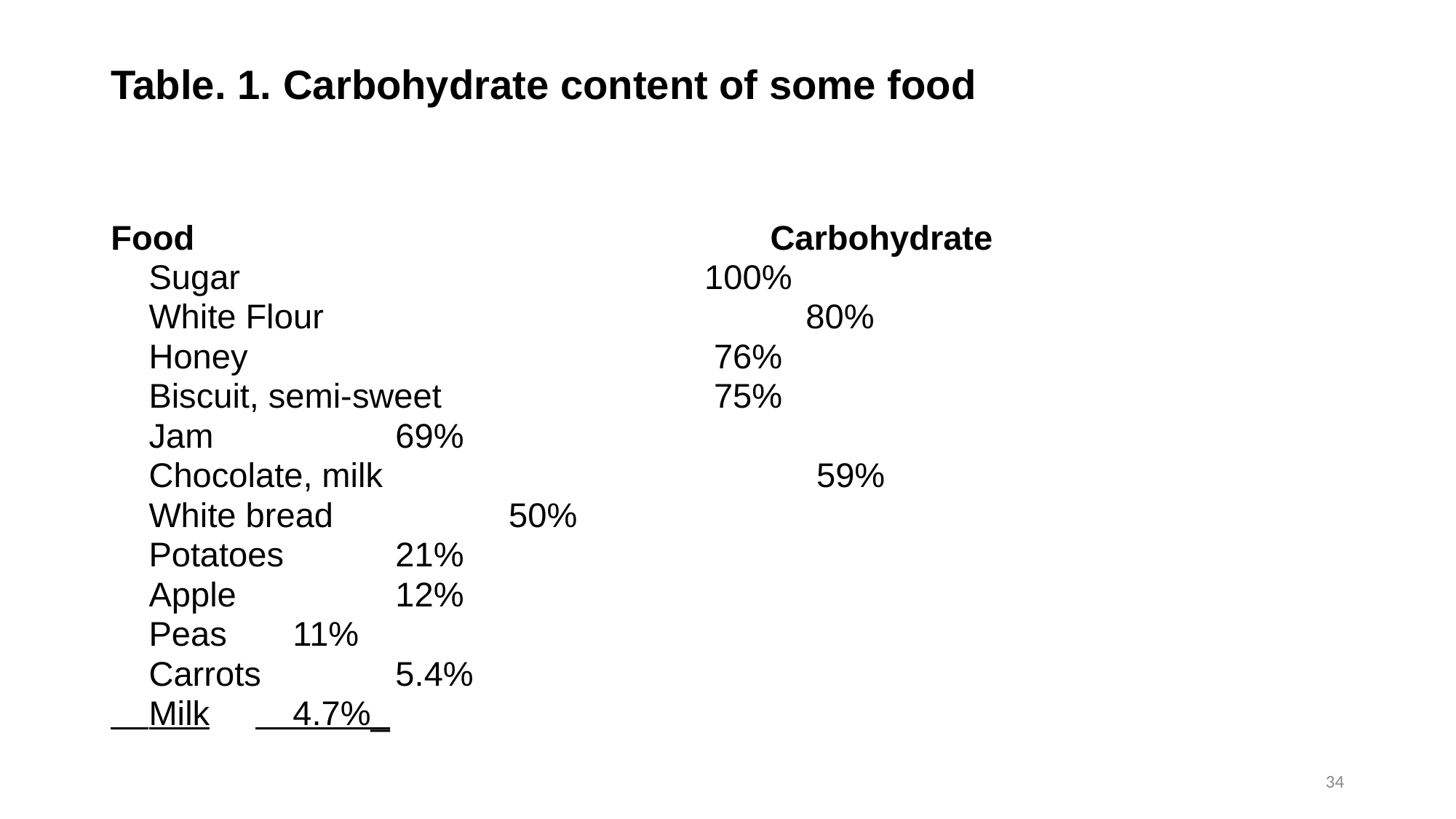

# Table. 1. Carbohydrate content of some food
Food                                                             Carbohydrate
    Sugar                                			               100%
    White Flour        		     	 		    80%
    Honey                                			                76%
    Biscuit, semi-sweet				                75%
    Jam				 			    69%
    Chocolate, milk		     		                59%
    White bread					                50%
    Potatoes						    21%
    Apple					    	    12%
    Peas						    11%
    Carrots						    5.4%
    Milk							    4.7%_
34